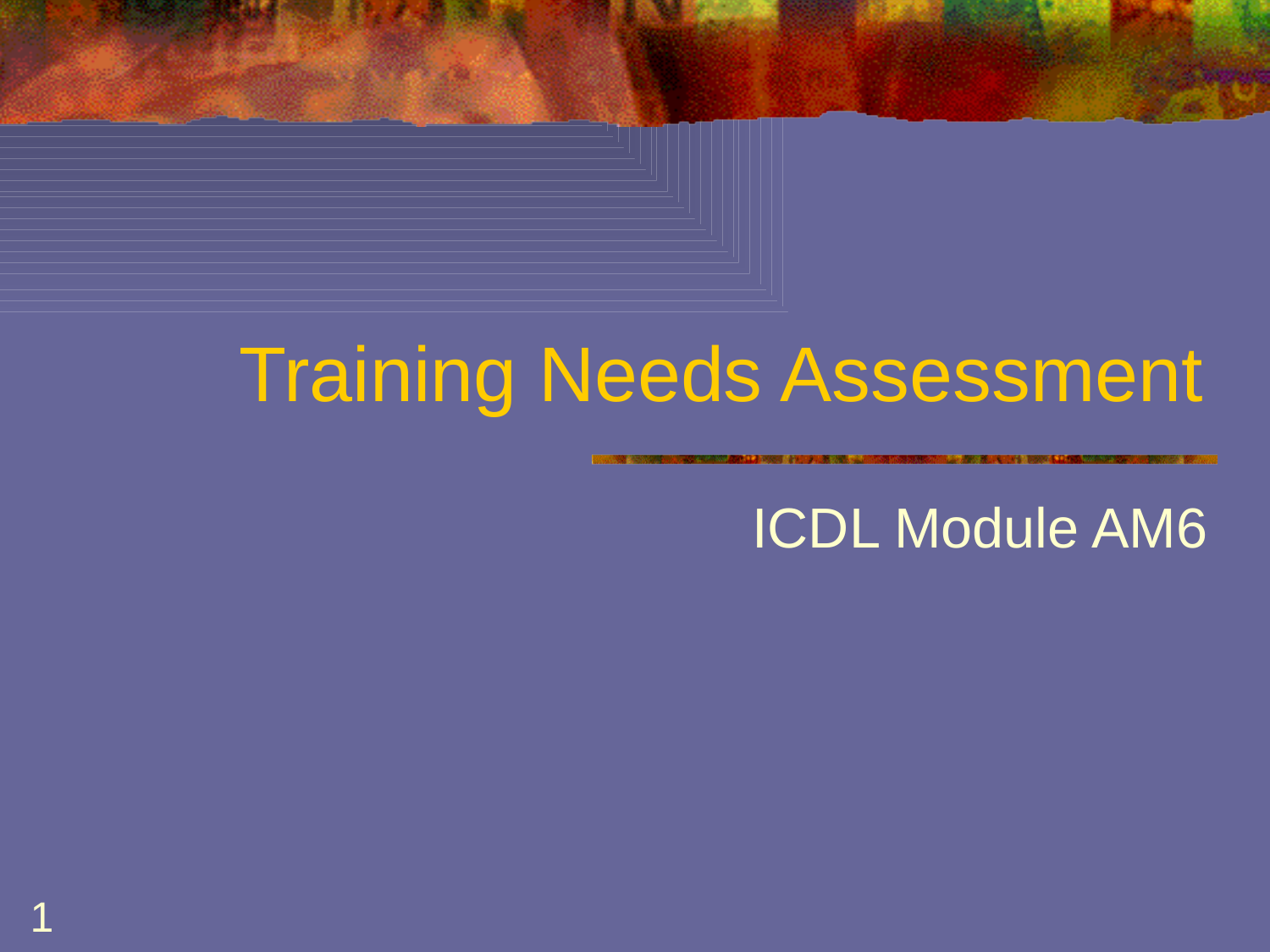

# Training Needs Assessment
ICDL Module AM6
1